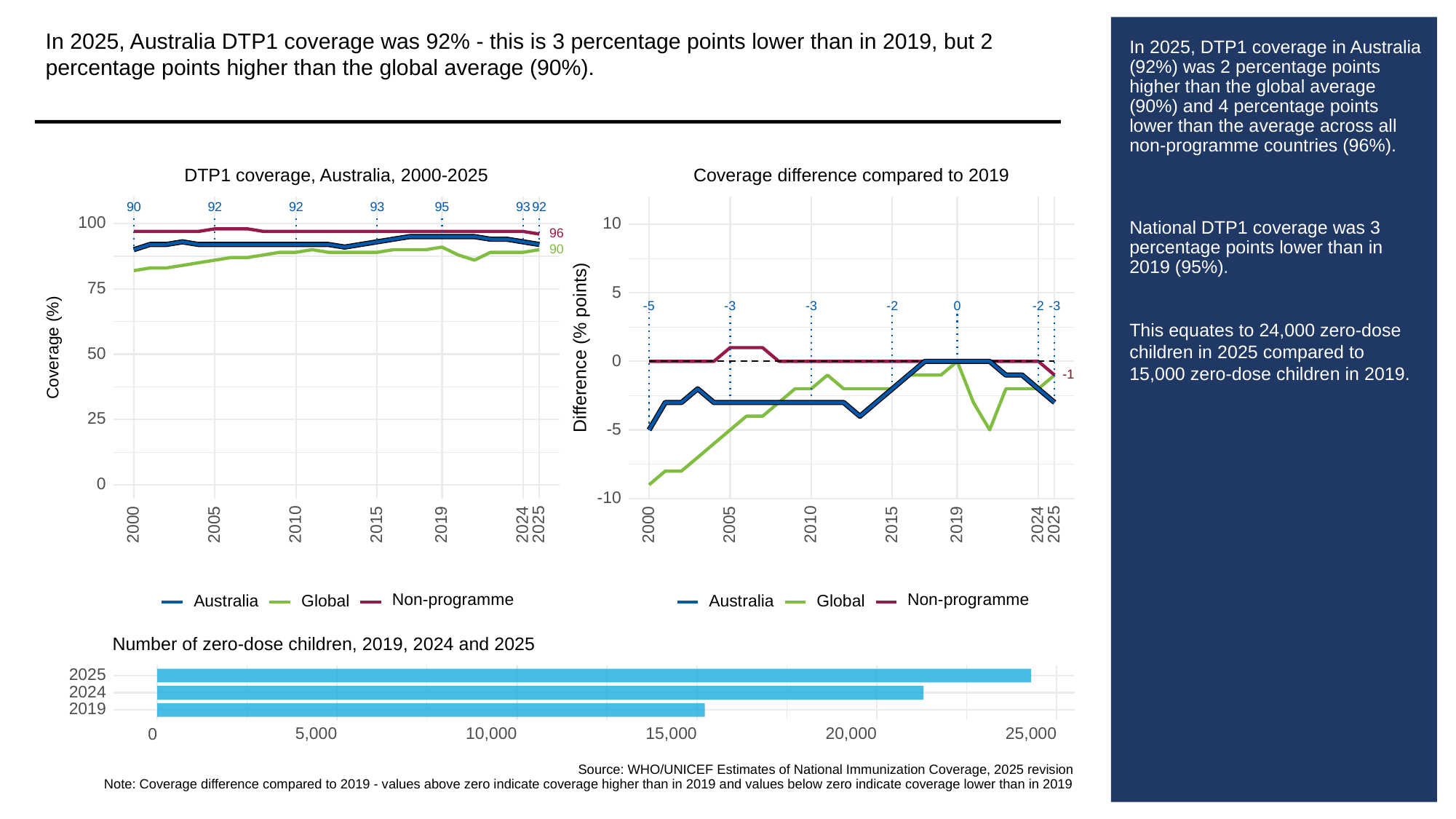

In 2025, Australia DTP1 coverage was 92% - this is 3 percentage points lower than in 2019, but 2 percentage points higher than the global average (90%).
# In 2025, DTP1 coverage in Australia (92%) was 2 percentage points higher than the global average (90%) and 4 percentage points lower than the average across all non-programme countries (96%).

National DTP1 coverage was 3 percentage points lower than in 2019 (95%).

This equates to 24,000 zero-dose children in 2025 compared to 15,000 zero-dose children in 2019.

Coverage difference compared to 2019
DTP1 coverage, Australia, 2000-2025

93
93
90
92
92
95
92
100
10

96

90

75
5

-3
-3
-3
0
-2
-2
-5

Difference (% points)
Coverage (%)

50

0

-1
-1

25

-5

0

-10

2000
2005
2010
2015
2019
2024
2025
2000
2005
2010
2015
2019
2024
2025
Non-programme
Non-programme
Global
Global
Australia
Australia

Number of zero-dose children, 2019, 2024 and 2025

2025

2024

2019

5,000
10,000
15,000
20,000
25,000
0
Source: WHO/UNICEF Estimates of National Immunization Coverage, 2025 revision
Note: Coverage difference compared to 2019 - values above zero indicate coverage higher than in 2019 and values below zero indicate coverage lower than in 2019